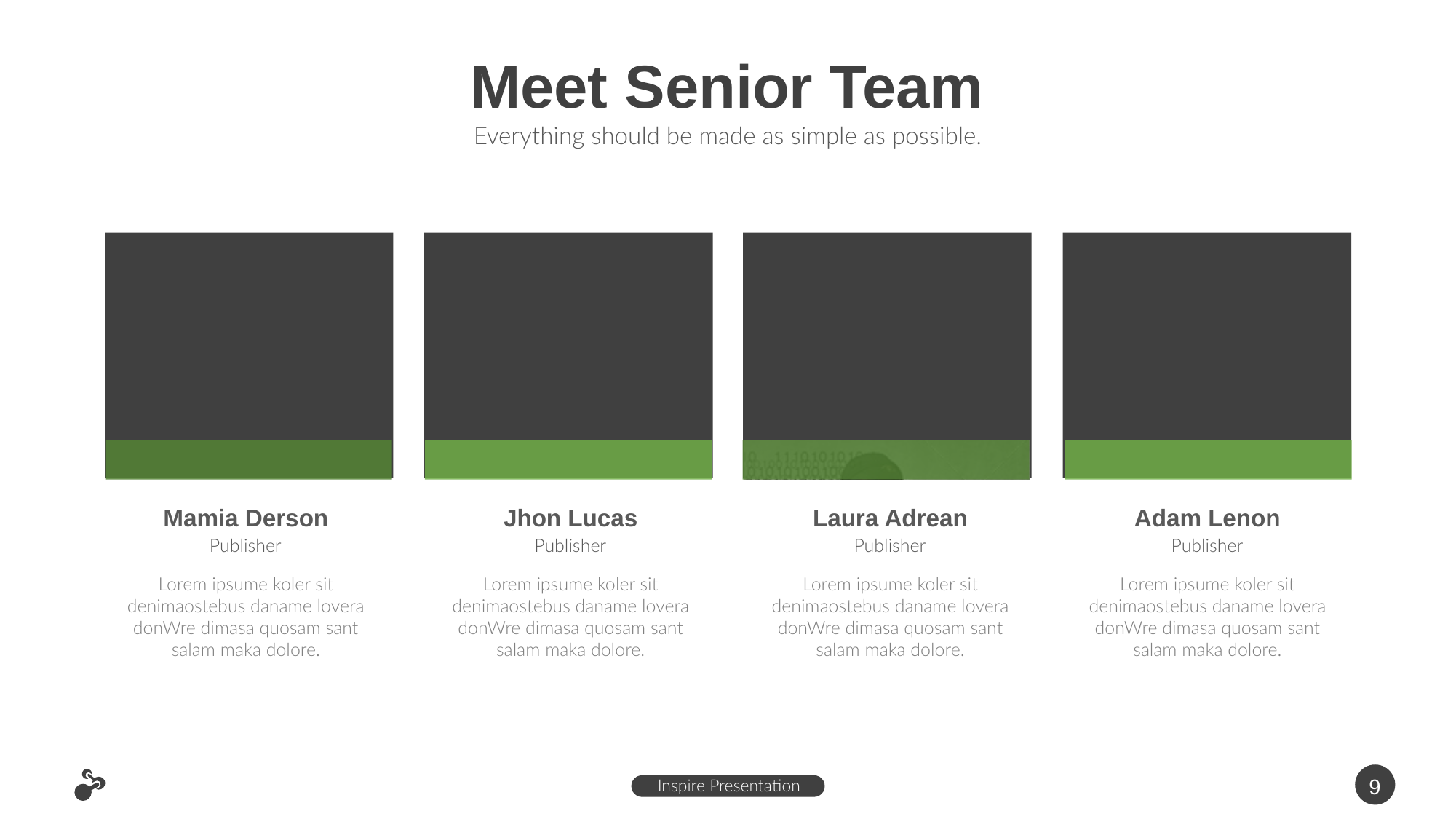

Meet Senior Team
Everything should be made as simple as possible.

Mamia Derson
Publisher
Lorem ipsume koler sit denimaostebus daname lovera donWre dimasa quosam sant
salam maka dolore.
Jhon Lucas
Publisher
Lorem ipsume koler sit denimaostebus daname lovera donWre dimasa quosam sant
salam maka dolore.
Laura Adrean
Publisher
Lorem ipsume koler sit denimaostebus daname lovera donWre dimasa quosam sant
salam maka dolore.
Adam Lenon
Publisher
Lorem ipsume koler sit denimaostebus daname lovera donWre dimasa quosam sant
salam maka dolore.

9

Inspire Presentation